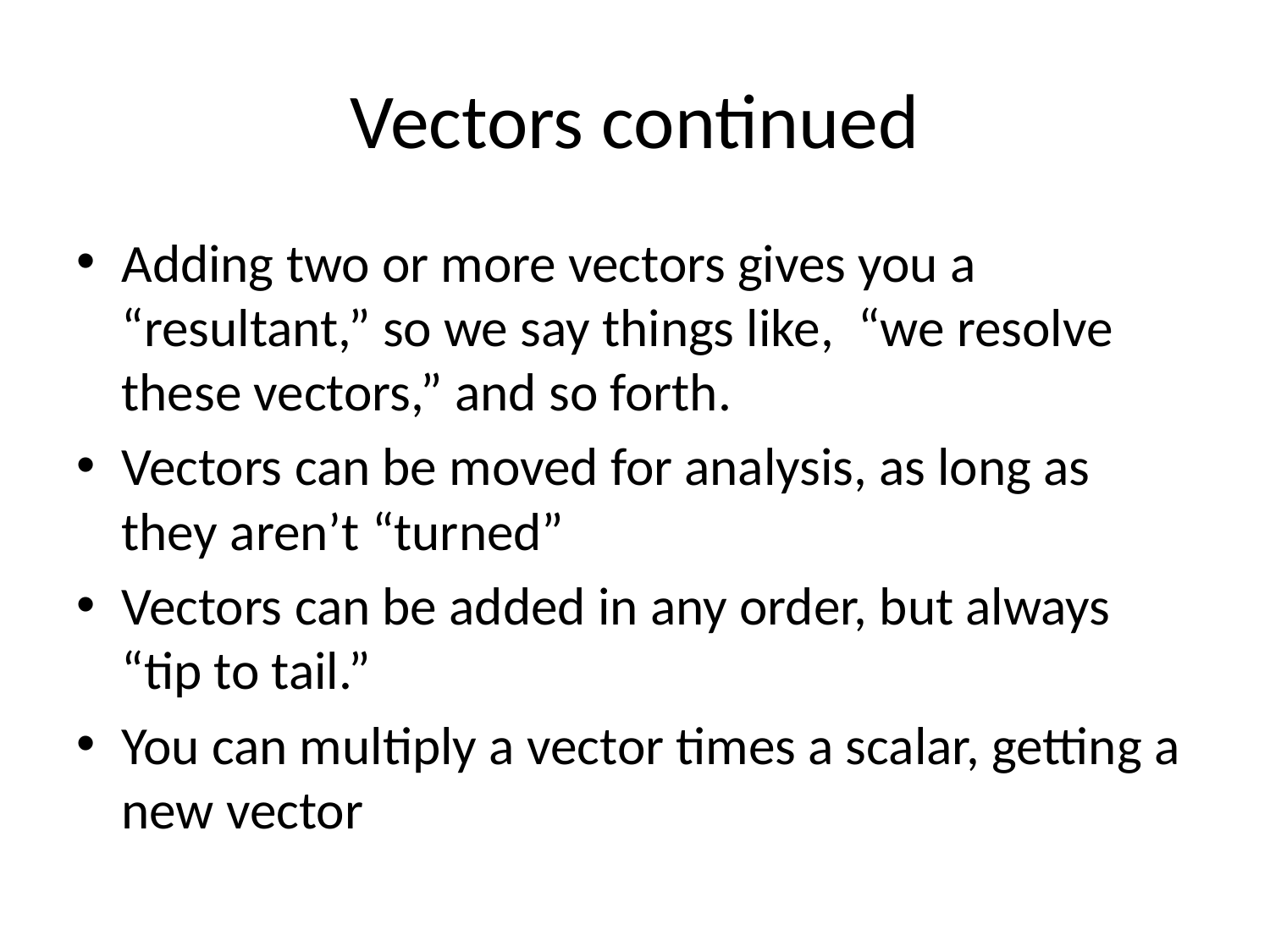

# Vectors continued
Adding two or more vectors gives you a “resultant,” so we say things like,  “we resolve these vectors,” and so forth.
Vectors can be moved for analysis, as long as they aren’t “turned”
Vectors can be added in any order, but always “tip to tail.”
You can multiply a vector times a scalar, getting a new vector